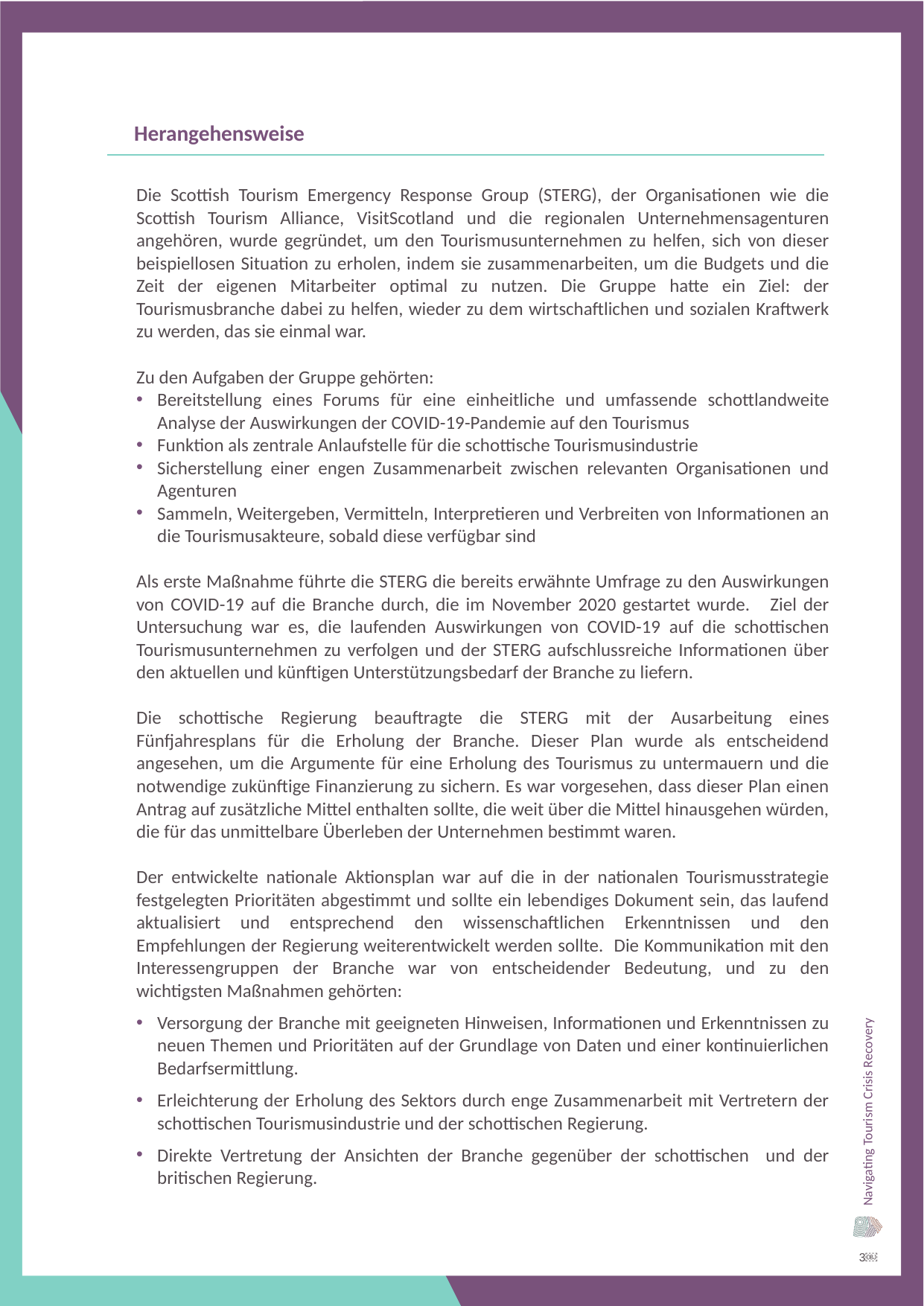

Herangehensweise
Die Scottish Tourism Emergency Response Group (STERG), der Organisationen wie die Scottish Tourism Alliance, VisitScotland und die regionalen Unternehmensagenturen angehören, wurde gegründet, um den Tourismusunternehmen zu helfen, sich von dieser beispiellosen Situation zu erholen, indem sie zusammenarbeiten, um die Budgets und die Zeit der eigenen Mitarbeiter optimal zu nutzen. Die Gruppe hatte ein Ziel: der Tourismusbranche dabei zu helfen, wieder zu dem wirtschaftlichen und sozialen Kraftwerk zu werden, das sie einmal war.

Zu den Aufgaben der Gruppe gehörten:
Bereitstellung eines Forums für eine einheitliche und umfassende schottlandweite Analyse der Auswirkungen der COVID-19-Pandemie auf den Tourismus
Funktion als zentrale Anlaufstelle für die schottische Tourismusindustrie
Sicherstellung einer engen Zusammenarbeit zwischen relevanten Organisationen und Agenturen
Sammeln, Weitergeben, Vermitteln, Interpretieren und Verbreiten von Informationen an die Tourismusakteure, sobald diese verfügbar sind

Als erste Maßnahme führte die STERG die bereits erwähnte Umfrage zu den Auswirkungen von COVID-19 auf die Branche durch, die im November 2020 gestartet wurde.   Ziel der Untersuchung war es, die laufenden Auswirkungen von COVID-19 auf die schottischen Tourismusunternehmen zu verfolgen und der STERG aufschlussreiche Informationen über den aktuellen und künftigen Unterstützungsbedarf der Branche zu liefern.

Die schottische Regierung beauftragte die STERG mit der Ausarbeitung eines Fünfjahresplans für die Erholung der Branche. Dieser Plan wurde als entscheidend angesehen, um die Argumente für eine Erholung des Tourismus zu untermauern und die notwendige zukünftige Finanzierung zu sichern. Es war vorgesehen, dass dieser Plan einen Antrag auf zusätzliche Mittel enthalten sollte, die weit über die Mittel hinausgehen würden, die für das unmittelbare Überleben der Unternehmen bestimmt waren.

Der entwickelte nationale Aktionsplan war auf die in der nationalen Tourismusstrategie festgelegten Prioritäten abgestimmt und sollte ein lebendiges Dokument sein, das laufend aktualisiert und entsprechend den wissenschaftlichen Erkenntnissen und den Empfehlungen der Regierung weiterentwickelt werden sollte.  Die Kommunikation mit den Interessengruppen der Branche war von entscheidender Bedeutung, und zu den wichtigsten Maßnahmen gehörten:
Versorgung der Branche mit geeigneten Hinweisen, Informationen und Erkenntnissen zu neuen Themen und Prioritäten auf der Grundlage von Daten und einer kontinuierlichen Bedarfsermittlung.
Erleichterung der Erholung des Sektors durch enge Zusammenarbeit mit Vertretern der schottischen Tourismusindustrie und der schottischen Regierung.
Direkte Vertretung der Ansichten der Branche gegenüber der schottischen  und der britischen Regierung.